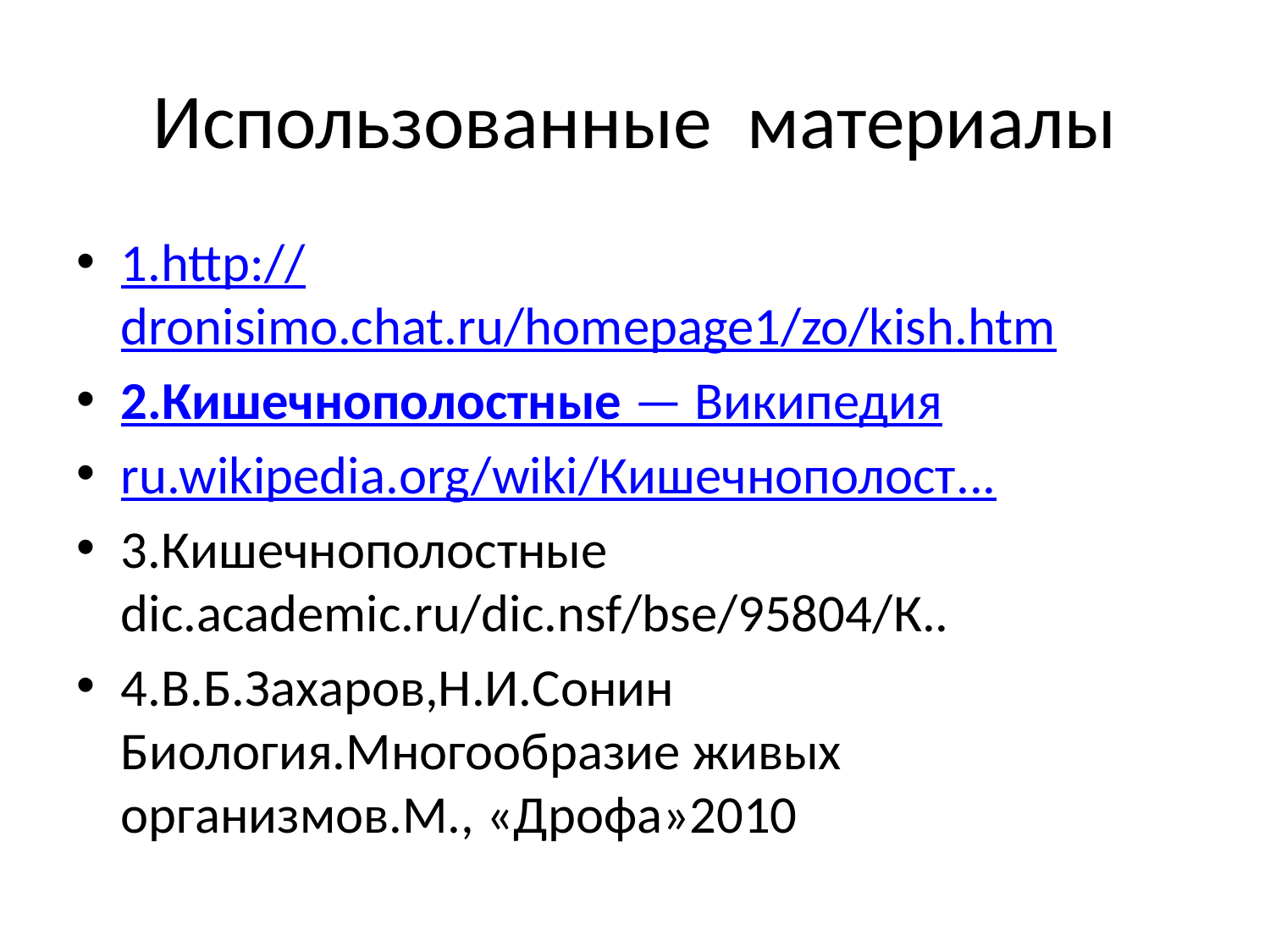

# Использованные  материалы
1.http://dronisimo.chat.ru/homepage1/zo/kish.htm
2.Кишечнополостные — Википедия
ru.wikipedia.org/wiki/Кишечнополост...
3.Кишечнополостные
dic.academic.ru/dic.nsf/bse/95804/К..
4.В.Б.Захаров,Н.И.Сонин Биология.Многообразие живых организмов.М., «Дрофа»2010